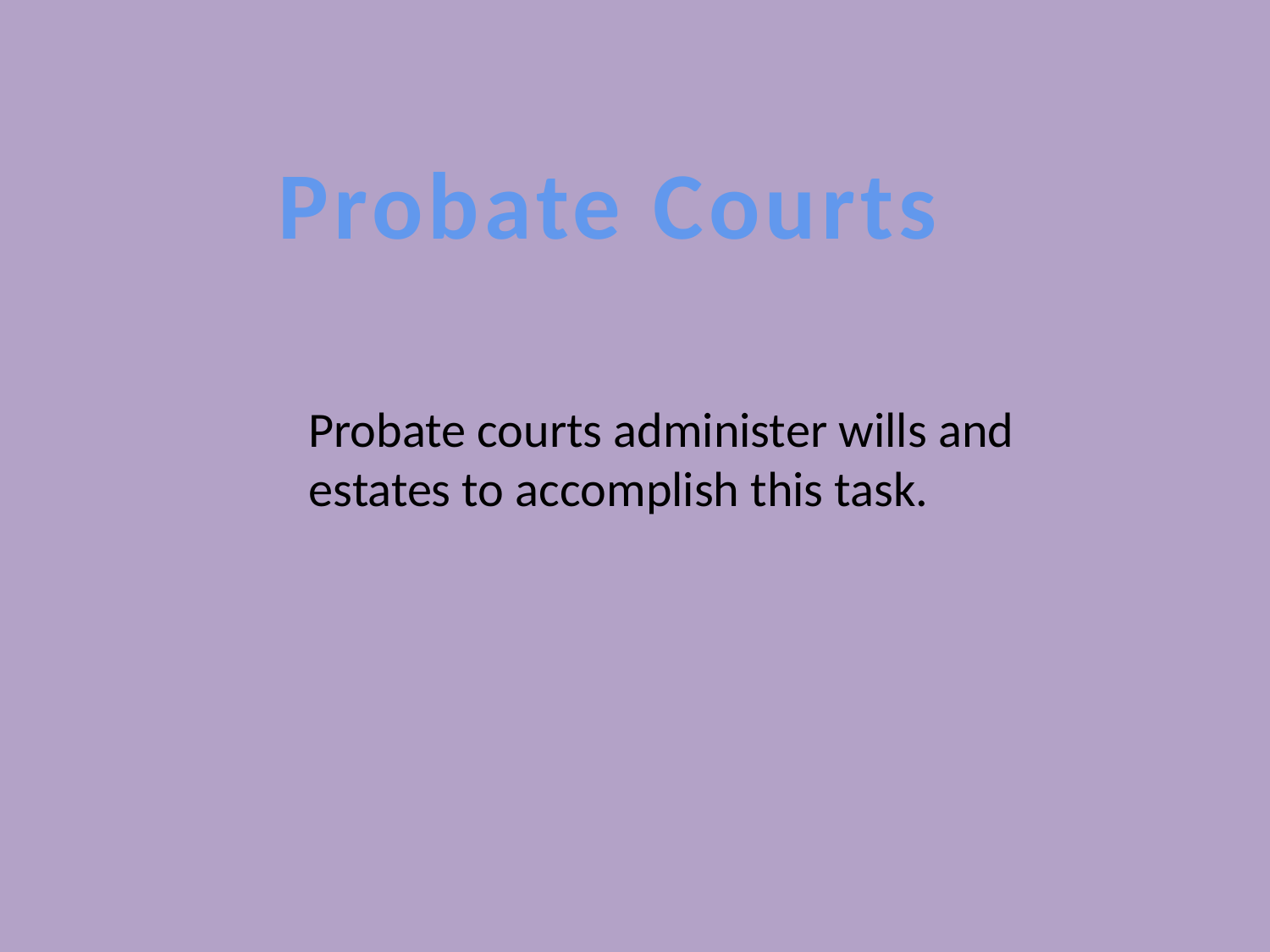

Probate Courts
Probate courts administer wills and estates to accomplish this task.